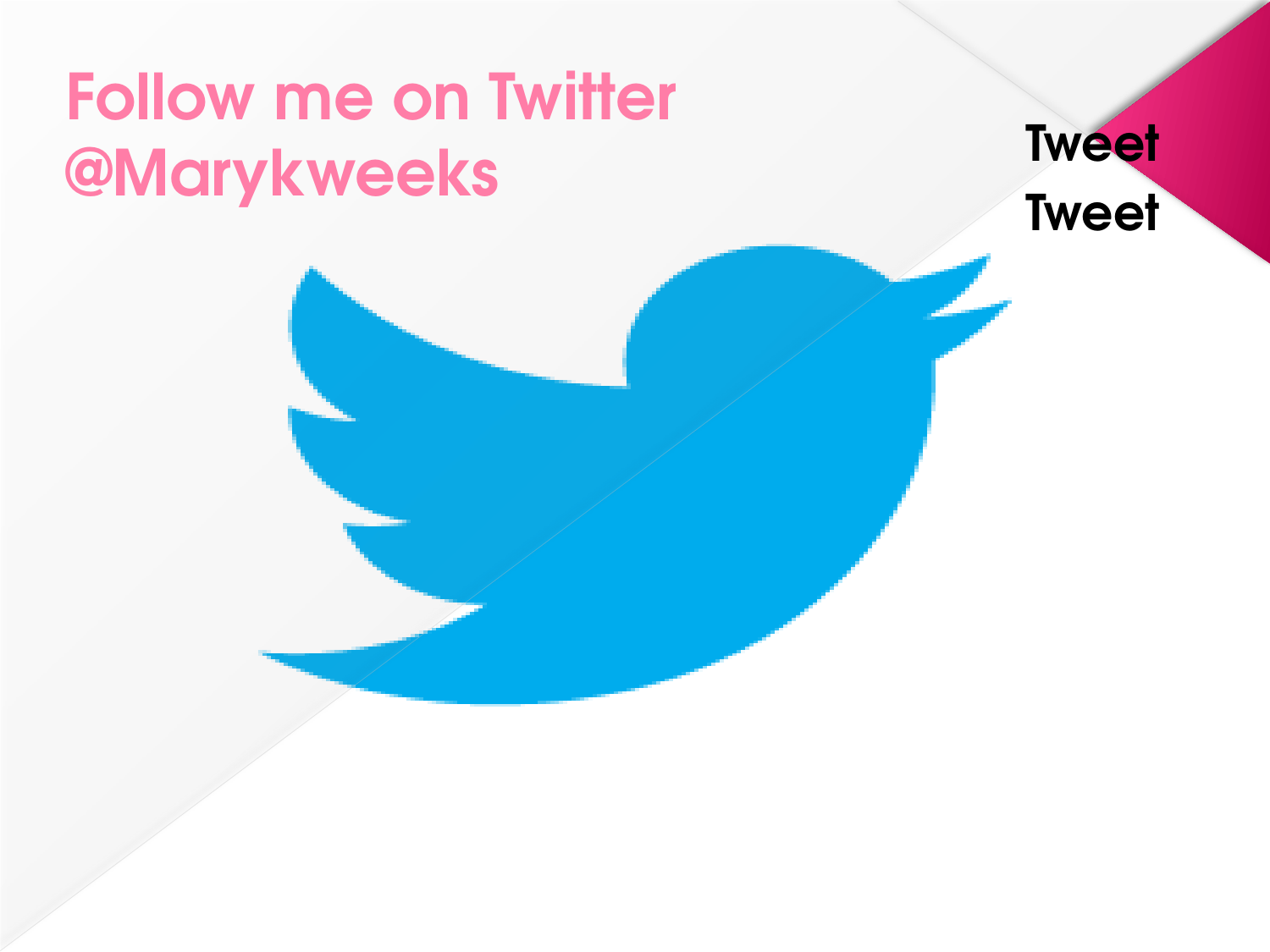

# Follow me on Twitter @Marykweeks
Tweet
Tweet